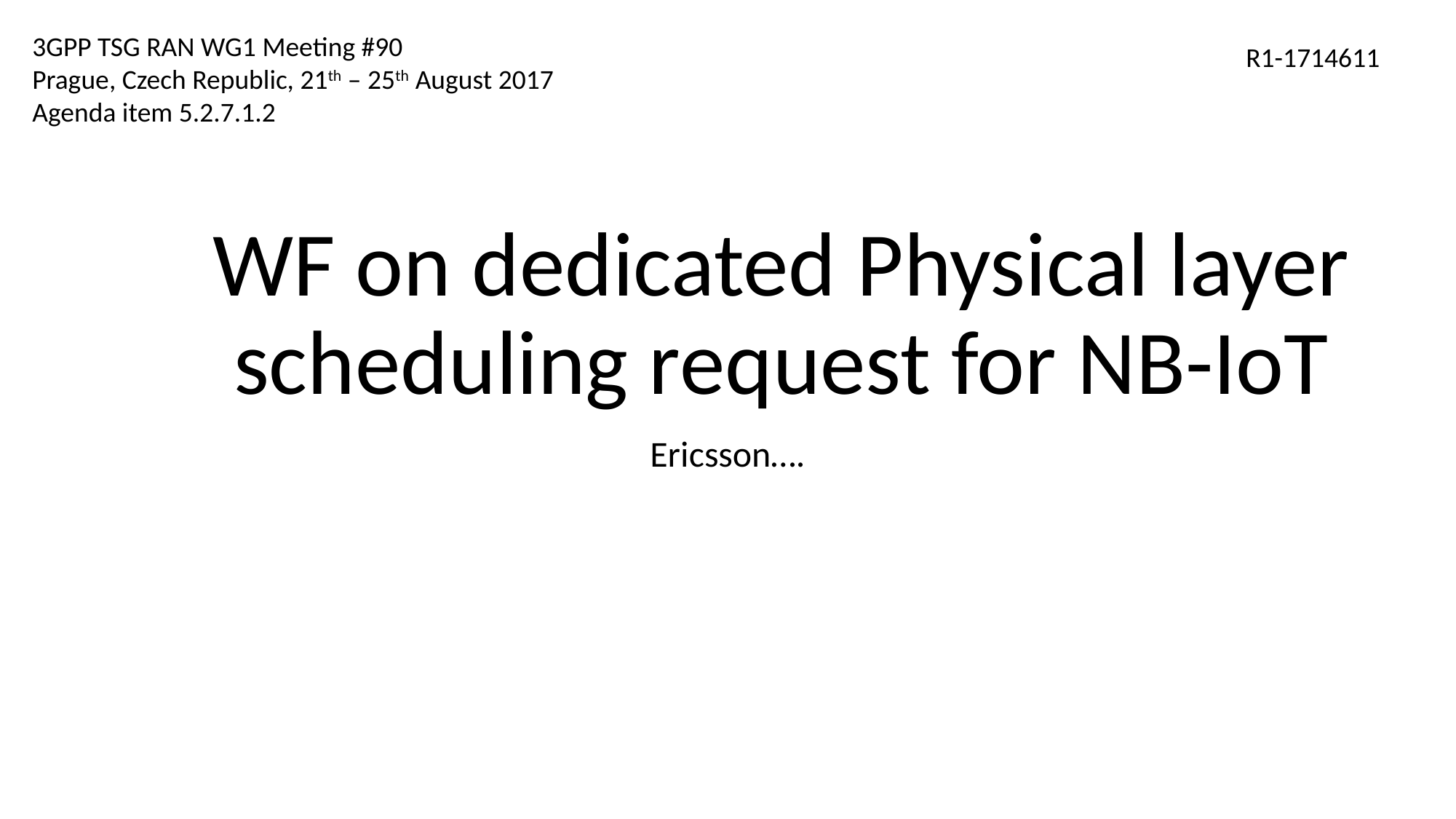

3GPP TSG RAN WG1 Meeting #90
Prague, Czech Republic, 21th – 25th August 2017
Agenda item 5.2.7.1.2
R1-1714611
# WF on dedicated Physical layer scheduling request for NB-IoT
Ericsson….